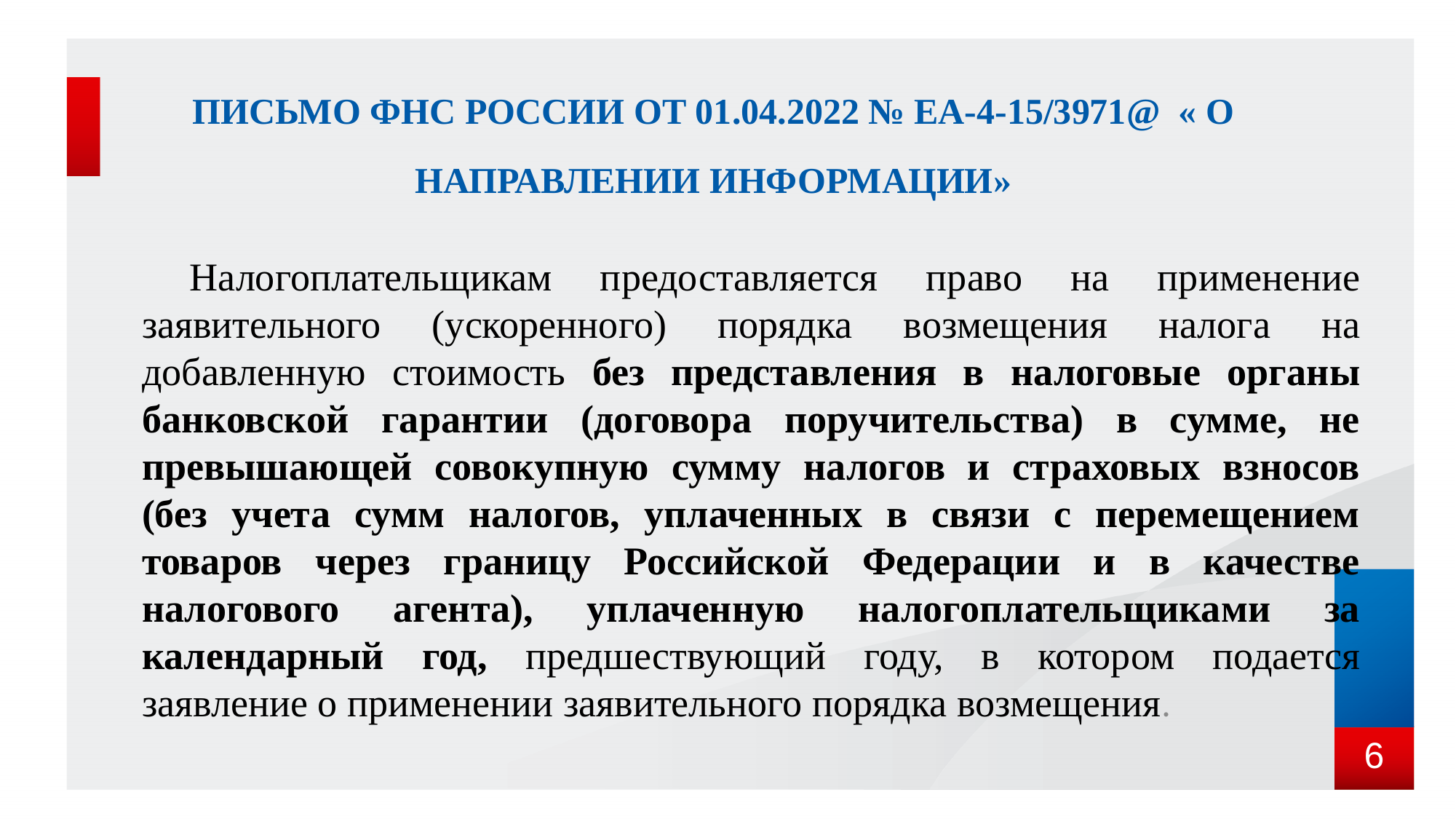

# Письмо ФНС России от 01.04.2022 № ЕА-4-15/3971@  « О направлении информации»

 Налогоплательщикам предоставляется право на применение заявительного (ускоренного) порядка возмещения налога на добавленную стоимость без представления в налоговые органы банковской гарантии (договора поручительства) в сумме, не превышающей совокупную сумму налогов и страховых взносов (без учета сумм налогов, уплаченных в связи с перемещением товаров через границу Российской Федерации и в качестве налогового агента), уплаченную налогоплательщиками за календарный год, предшествующий году, в котором подается заявление о применении заявительного порядка возмещения.

6